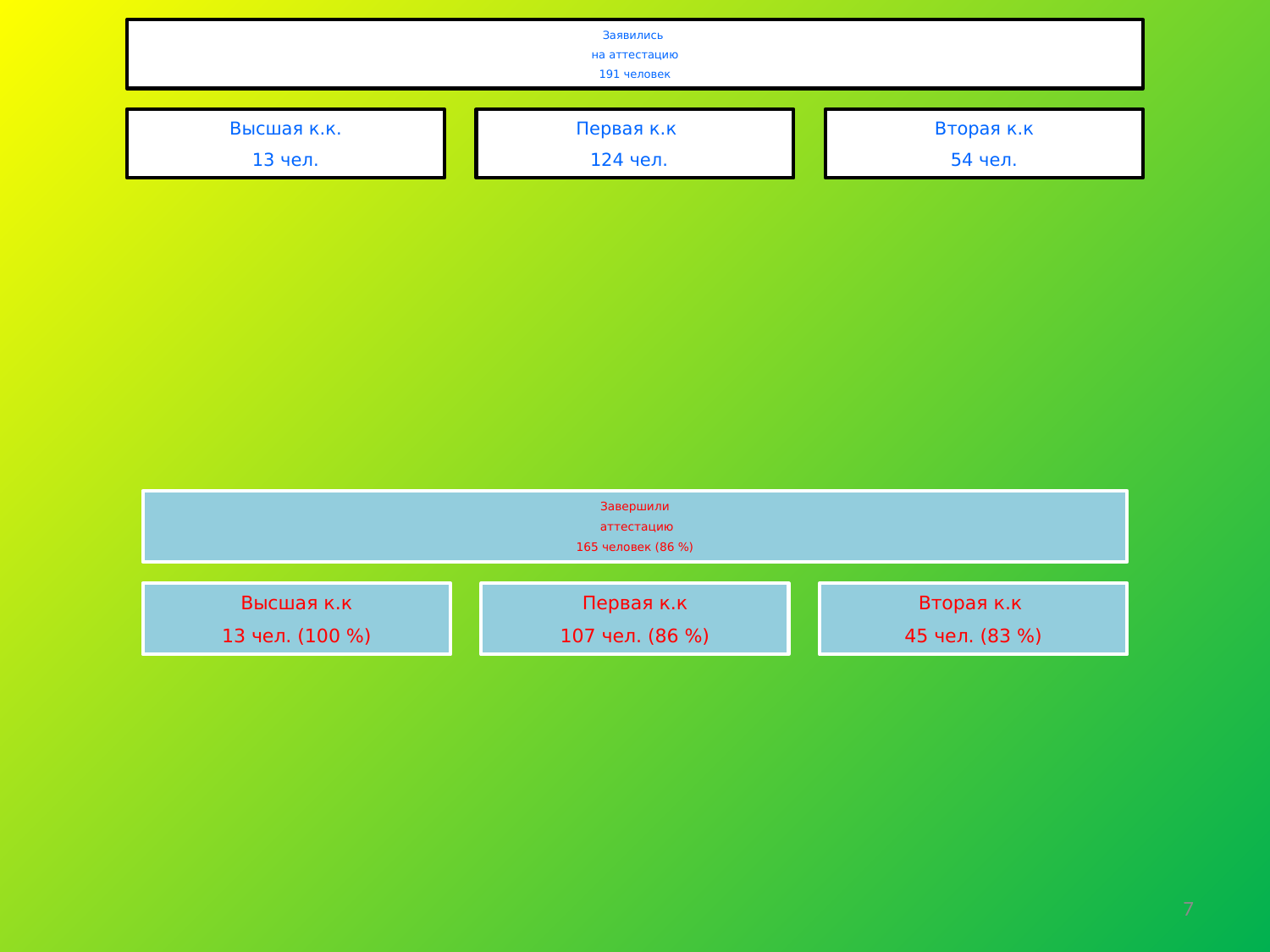

Заявились
на аттестацию
191 человек
Высшая к.к.
13 чел.
Первая к.к
124 чел.
Вторая к.к
54 чел.
Завершили
 аттестацию
165 человек (86 %)
Высшая к.к
13 чел. (100 %)
Первая к.к
107 чел. (86 %)
Вторая к.к
45 чел. (83 %)
7